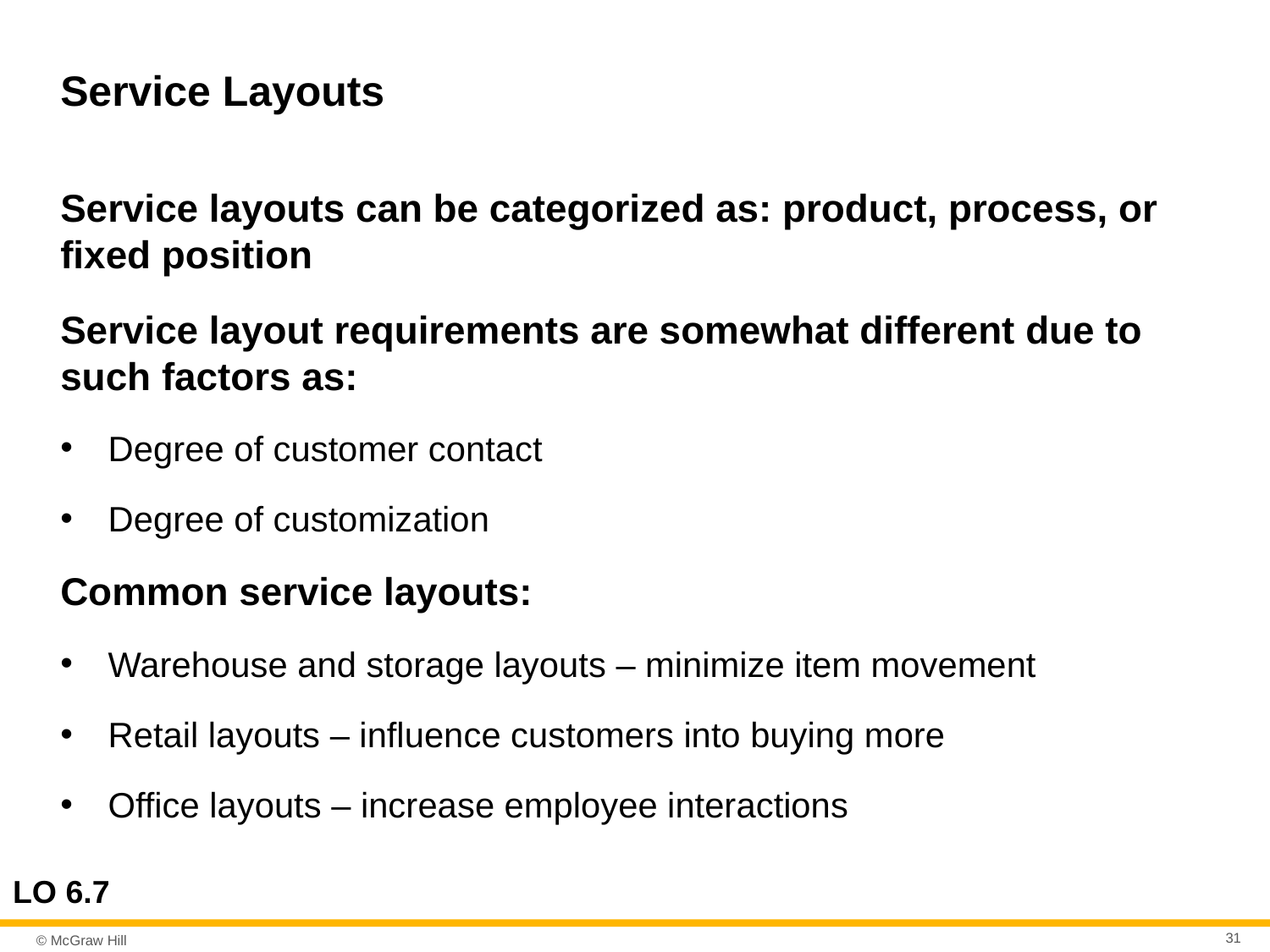

# Service Layouts
Service layouts can be categorized as: product, process, or fixed position
Service layout requirements are somewhat different due to such factors as:
Degree of customer contact
Degree of customization
Common service layouts:
Warehouse and storage layouts – minimize item movement
Retail layouts – influence customers into buying more
Office layouts – increase employee interactions
LO 6.7